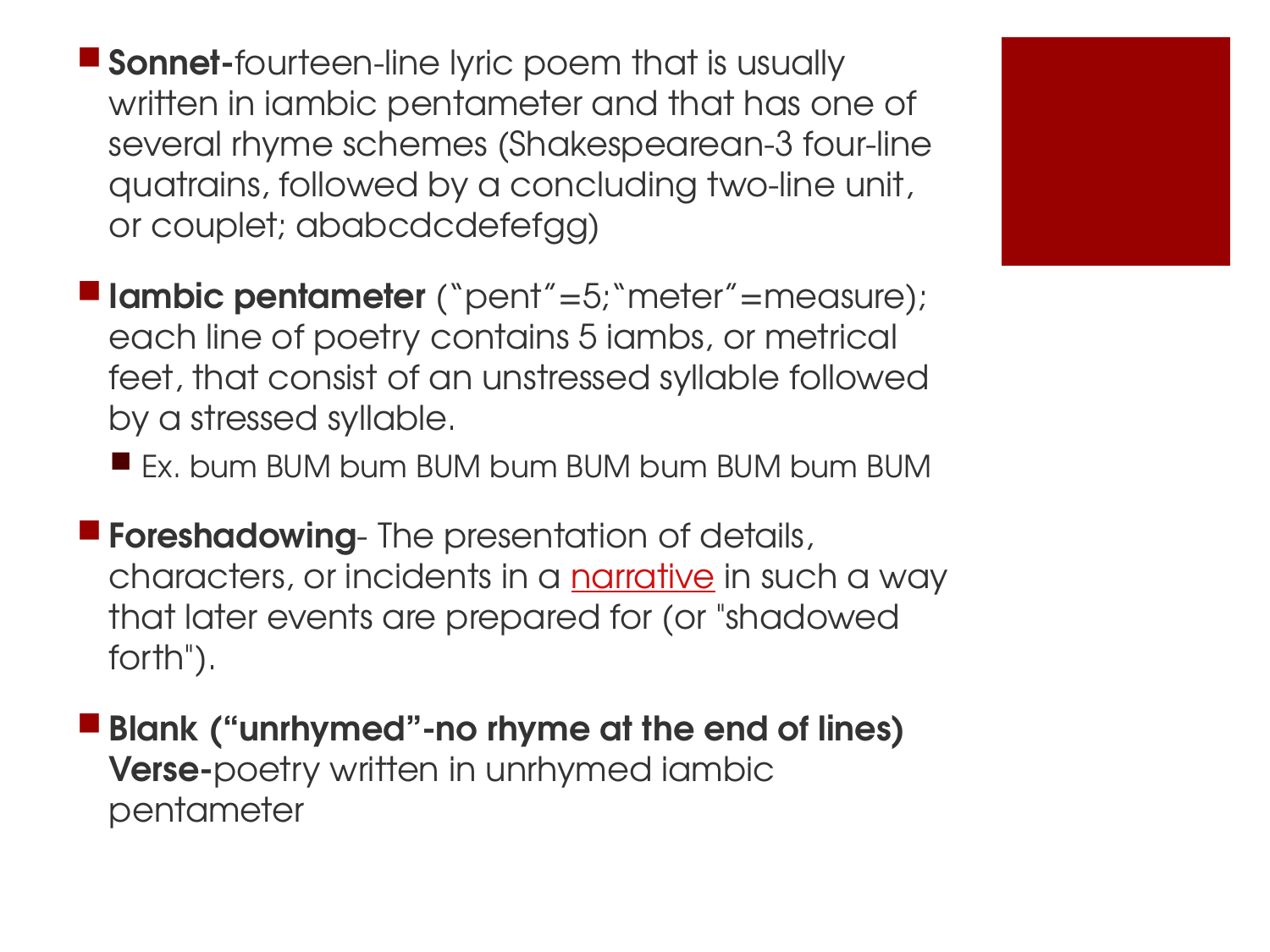

Sonnet-fourteen-line lyric poem that is usually written in iambic pentameter and that has one of several rhyme schemes (Shakespearean-3 four-line quatrains, followed by a concluding two-line unit, or couplet; ababcdcdefefgg)
Iambic pentameter (“pent”=5;“meter”=measure); each line of poetry contains 5 iambs, or metrical feet, that consist of an unstressed syllable followed by a stressed syllable.
Ex. bum BUM bum BUM bum BUM bum BUM bum BUM
Foreshadowing- The presentation of details, characters, or incidents in a narrative in such a way that later events are prepared for (or "shadowed forth").
Blank (“unrhymed”-no rhyme at the end of lines) Verse-poetry written in unrhymed iambic pentameter